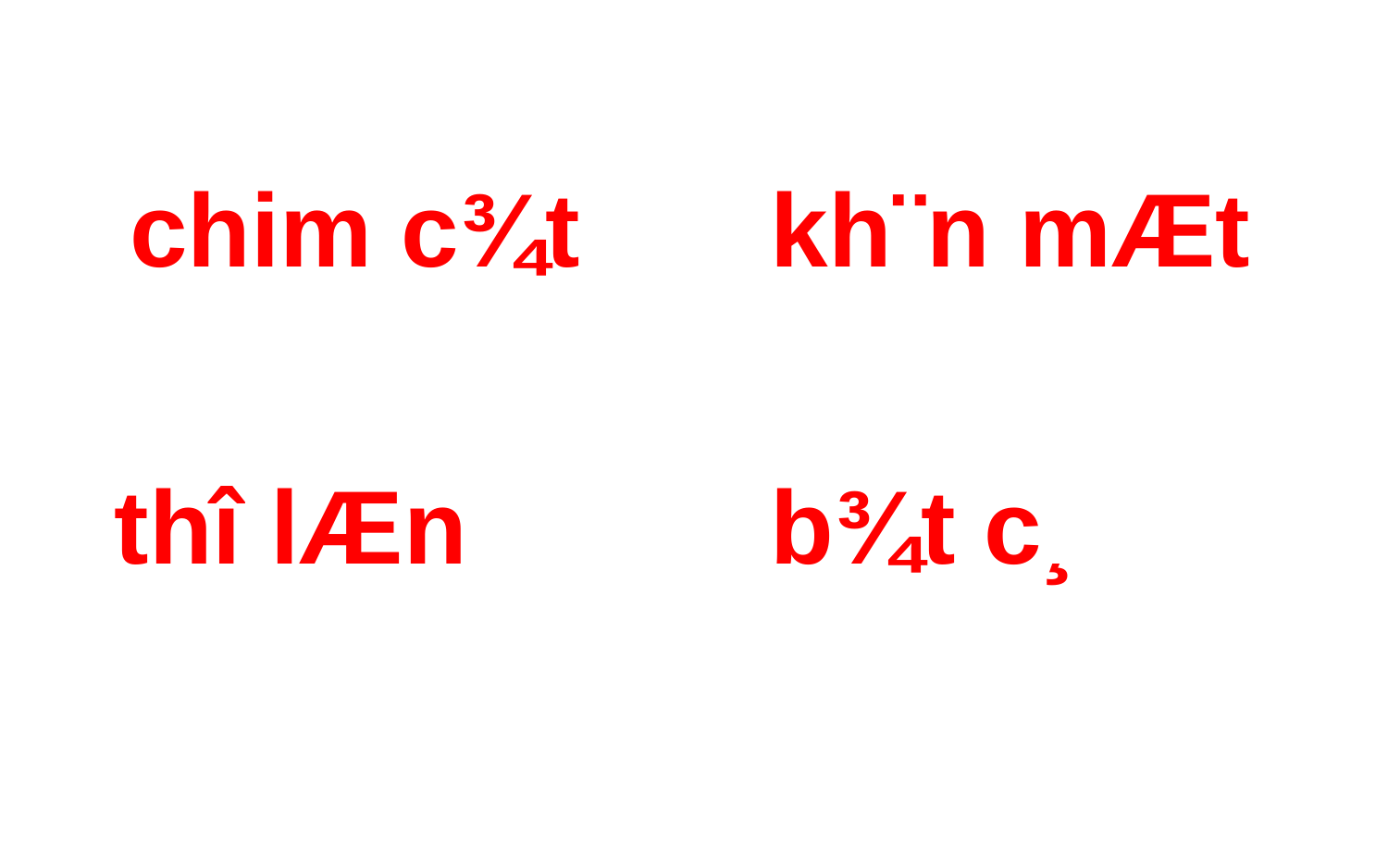

chim c¾t
kh¨n mÆt
thî lÆn
b¾t c¸